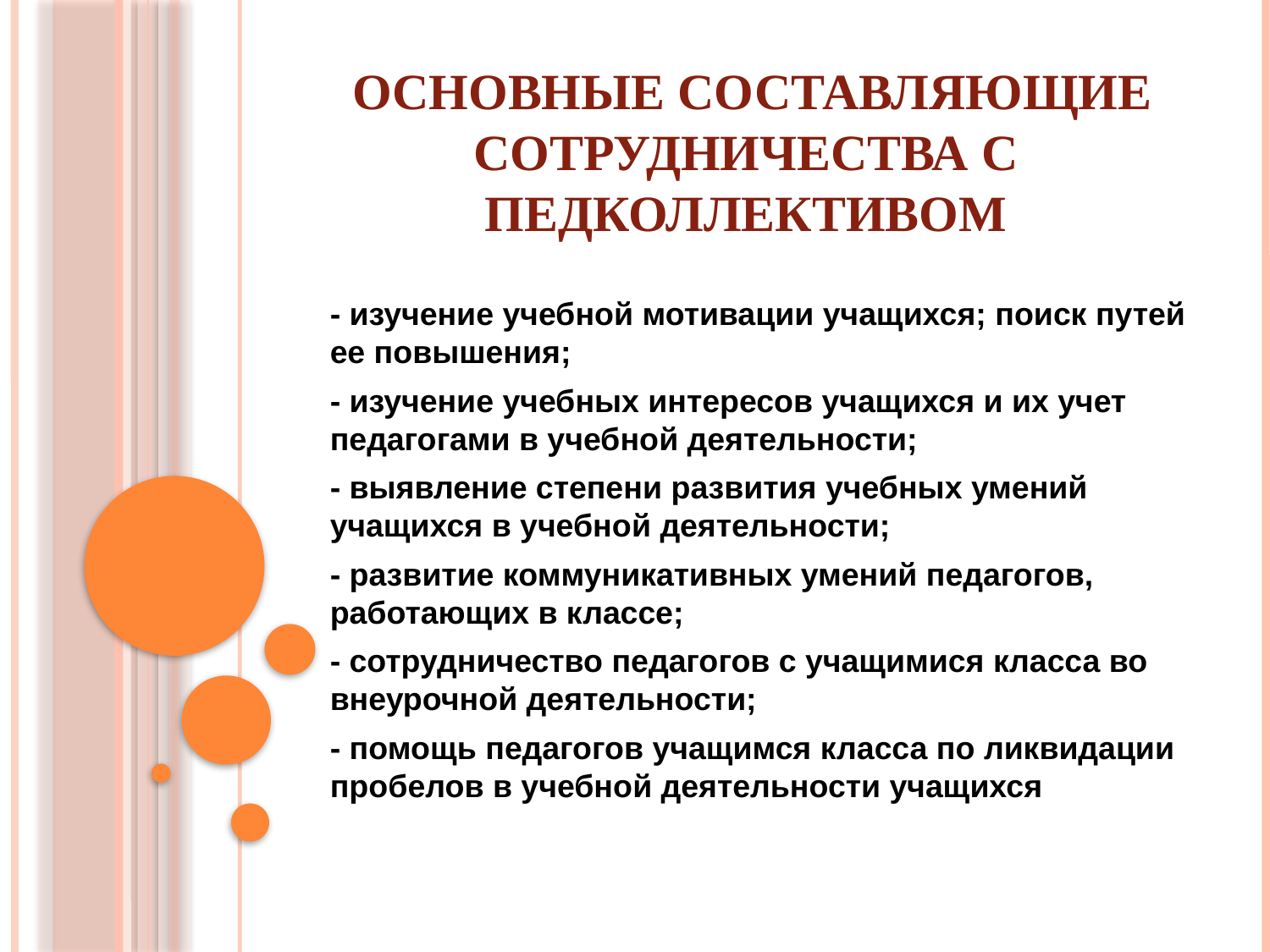

# основные составляющие сотрудничества с педколлективом
- изучение учебной мотивации учащихся; поиск путей ее повышения;
- изучение учебных интересов учащихся и их учет педагогами в учебной деятельности;
- выявление степени развития учебных умений учащихся в учебной деятельности;
- развитие коммуникативных умений педагогов, работающих в классе;
- сотрудничество педагогов с учащимися класса во внеурочной деятельности;
- помощь педагогов учащимся класса по ликвидации пробелов в учебной деятельности учащихся